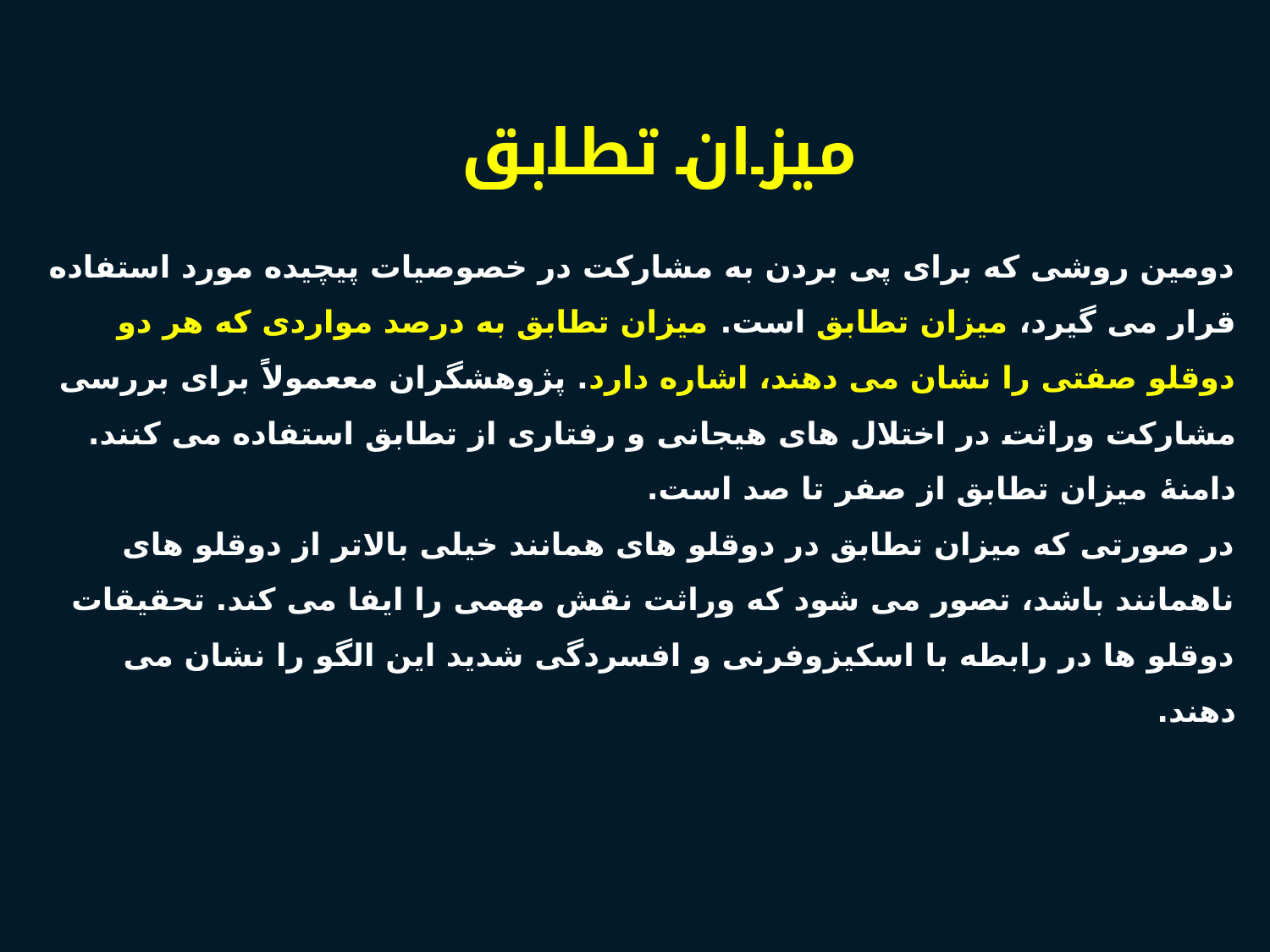

# میزان تطابق
دومین روشی که برای پی بردن به مشارکت در خصوصیات پیچیده مورد استفاده قرار می گیرد، میزان تطابق است. میزان تطابق به درصد مواردی که هر دو دوقلو صفتی را نشان می دهند، اشاره دارد. پژوهشگران مععمولاً برای بررسی مشارکت وراثت در اختلال های هیجانی و رفتاری از تطابق استفاده می کنند.
دامنۀ میزان تطابق از صفر تا صد است.
در صورتی که میزان تطابق در دوقلو های همانند خیلی بالاتر از دوقلو های  ناهمانند باشد، تصور می شود که وراثت نقش مهمی را ایفا می کند. تحقیقات دوقلو ها در رابطه با اسکیزوفرنی و افسردگی شدید این الگو را نشان می دهند.

47